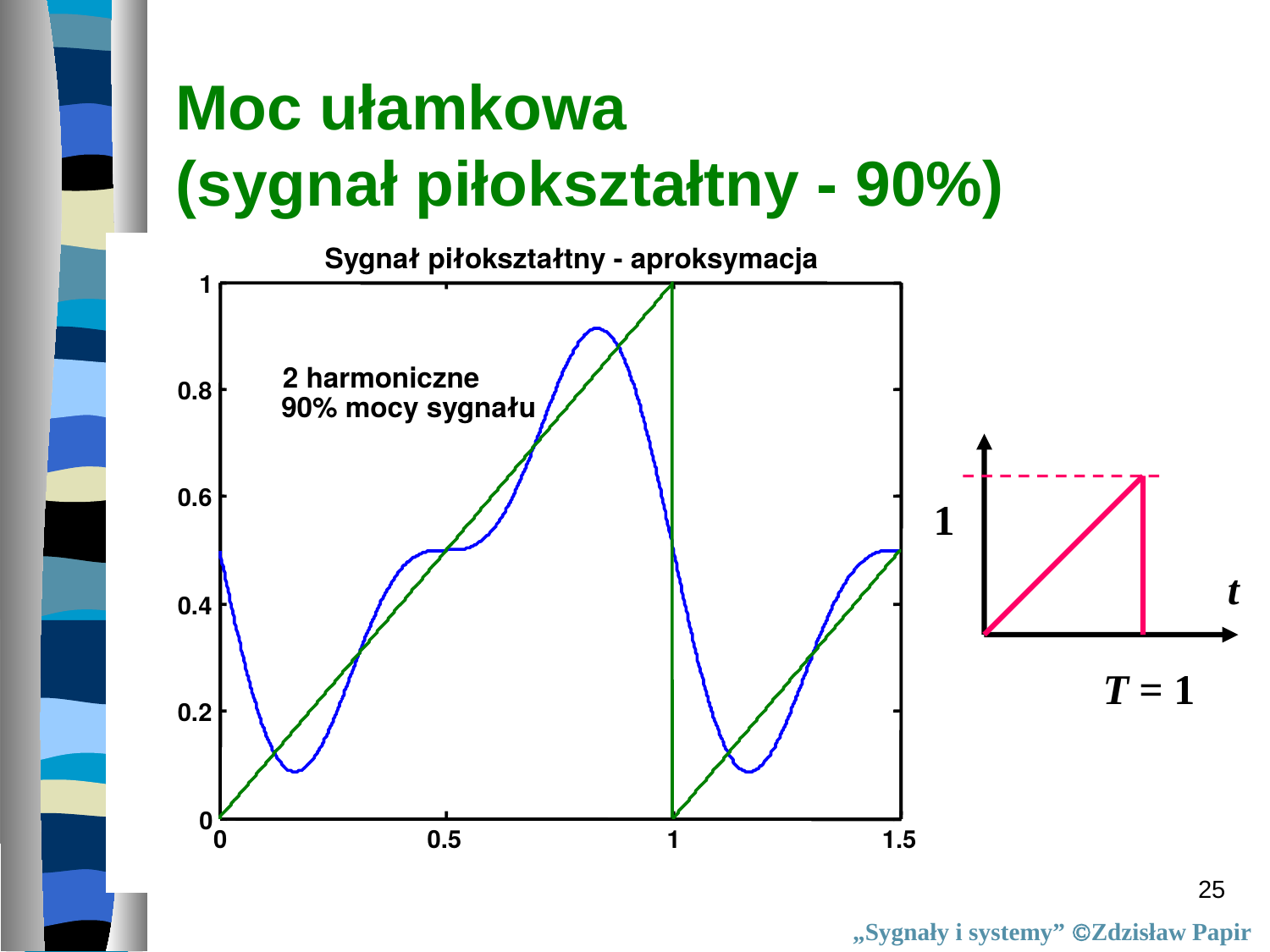

# Moc ułamkowa (sygnał piłokształtny - 90%)

Sygnał piłokształtny - aproksymacja
1

2 harmoniczne
0.8

90% mocy sygnału

0.6

0.4

0.2

0

0
0.5
1
1.5

1

t

T = 1
25
„Sygnały i systemy” ©Zdzisław Papir